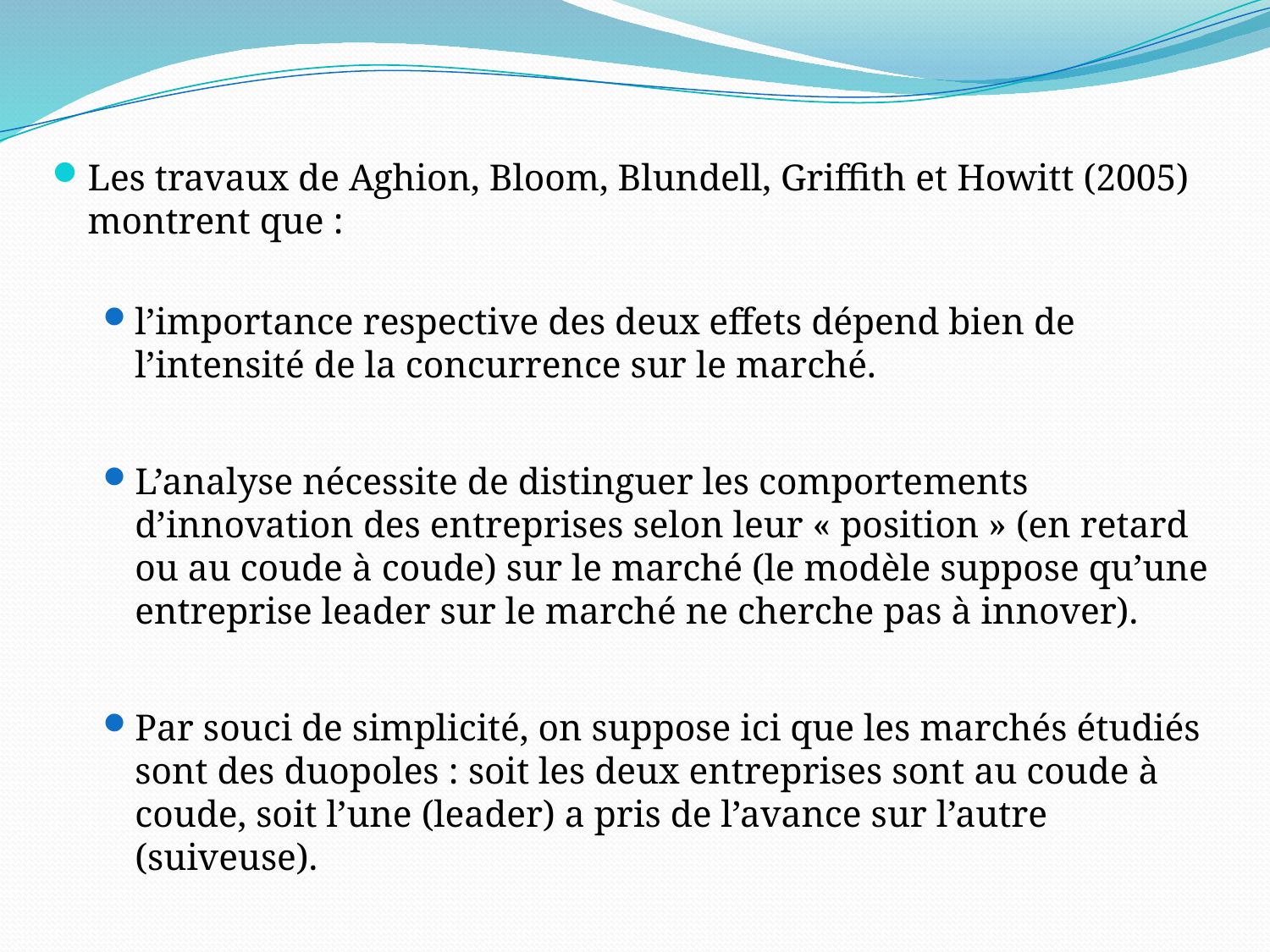

Les travaux de Aghion, Bloom, Blundell, Griffith et Howitt (2005) montrent que :

l’importance respective des deux effets dépend bien de l’intensité de la concurrence sur le marché.

L’analyse nécessite de distinguer les comportements d’innovation des entreprises selon leur « position » (en retard ou au coude à coude) sur le marché (le modèle suppose qu’une entreprise leader sur le marché ne cherche pas à innover).

Par souci de simplicité, on suppose ici que les marchés étudiés sont des duopoles : soit les deux entreprises sont au coude à coude, soit l’une (leader) a pris de l’avance sur l’autre (suiveuse).